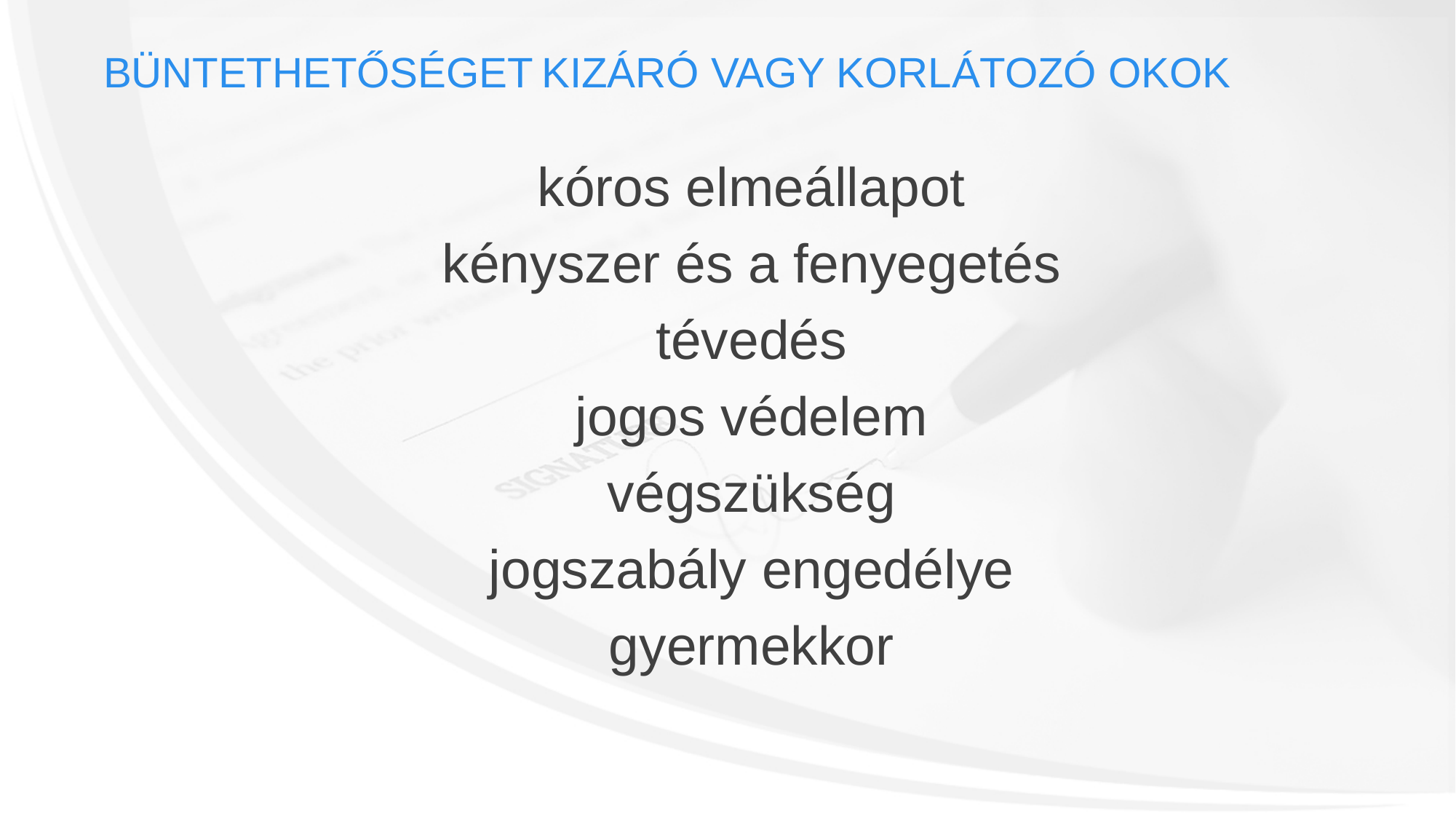

BÜNTETHETŐSÉGET KIZÁRÓ VAGY KORLÁTOZÓ OKOK

kóros elmeállapot
kényszer és a fenyegetés
tévedés
jogos védelem
végszükség
jogszabály engedélye
gyermekkor